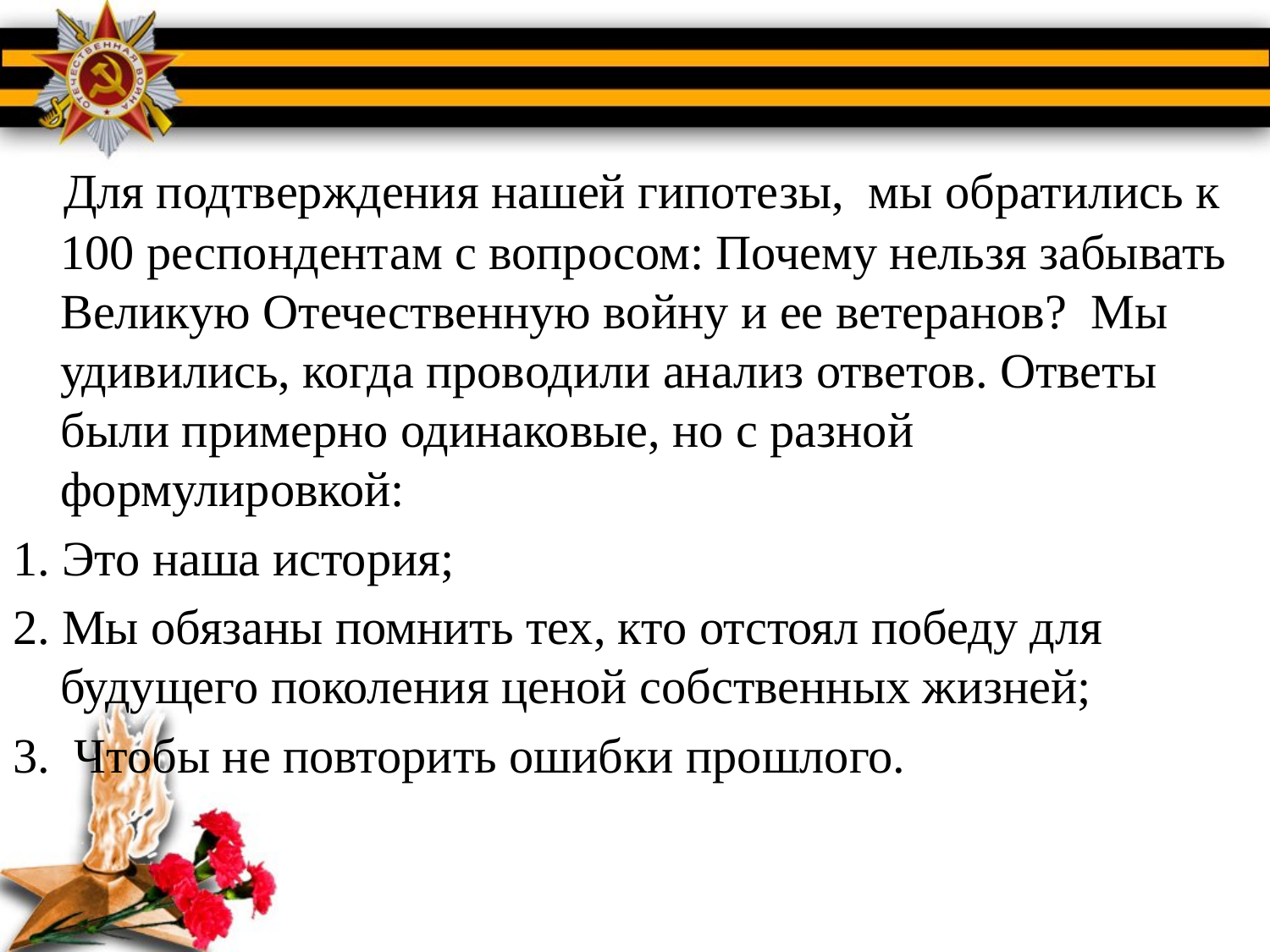

#
    Для подтверждения нашей гипотезы,  мы обратились к 100 респондентам с вопросом: Почему нельзя забывать Великую Отечественную войну и ее ветеранов?  Мы удивились, когда проводили анализ ответов. Ответы были примерно одинаковые, но с разной формулировкой:
1. Это наша история;
2. Мы обязаны помнить тех, кто отстоял победу для будущего поколения ценой собственных жизней;
3.  Чтобы не повторить ошибки прошлого.